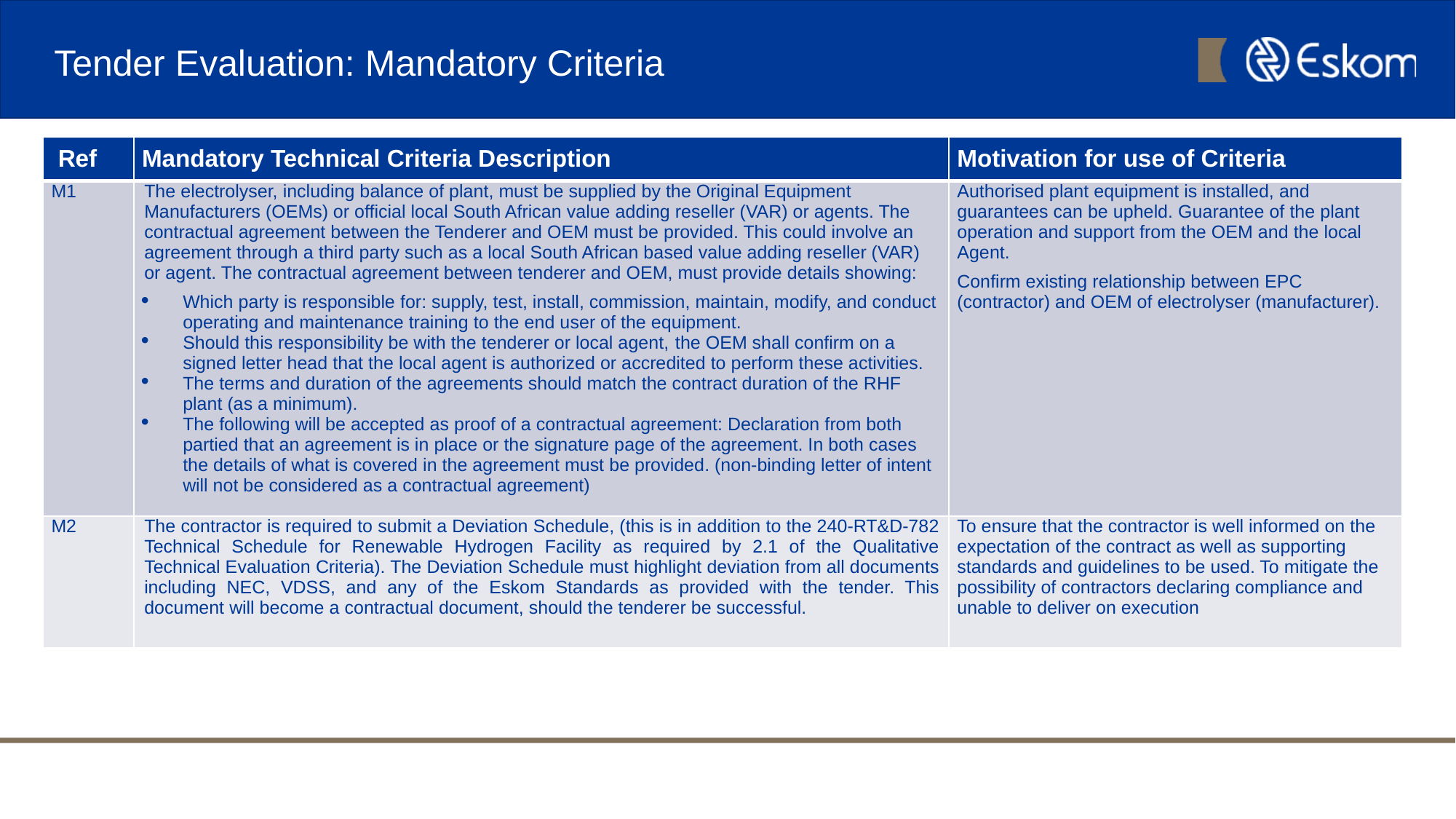

# Tender Evaluation: Mandatory Criteria
| Ref | Mandatory Technical Criteria Description | Motivation for use of Criteria |
| --- | --- | --- |
| M1 | The electrolyser, including balance of plant, must be supplied by the Original Equipment Manufacturers (OEMs) or official local South African value adding reseller (VAR) or agents. The contractual agreement between the Tenderer and OEM must be provided. This could involve an agreement through a third party such as a local South African based value adding reseller (VAR) or agent. The contractual agreement between tenderer and OEM, must provide details showing: Which party is responsible for: supply, test, install, commission, maintain, modify, and conduct operating and maintenance training to the end user of the equipment. Should this responsibility be with the tenderer or local agent, the OEM shall confirm on a signed letter head that the local agent is authorized or accredited to perform these activities. The terms and duration of the agreements should match the contract duration of the RHF plant (as a minimum).  The following will be accepted as proof of a contractual agreement: Declaration from both partied that an agreement is in place or the signature page of the agreement. In both cases the details of what is covered in the agreement must be provided. (non-binding letter of intent will not be considered as a contractual agreement) | Authorised plant equipment is installed, and guarantees can be upheld. Guarantee of the plant operation and support from the OEM and the local Agent. Confirm existing relationship between EPC (contractor) and OEM of electrolyser (manufacturer). |
| M2 | The contractor is required to submit a Deviation Schedule, (this is in addition to the 240-RT&D-782 Technical Schedule for Renewable Hydrogen Facility as required by 2.1 of the Qualitative Technical Evaluation Criteria). The Deviation Schedule must highlight deviation from all documents including NEC, VDSS, and any of the Eskom Standards as provided with the tender. This document will become a contractual document, should the tenderer be successful. | To ensure that the contractor is well informed on the expectation of the contract as well as supporting standards and guidelines to be used. To mitigate the possibility of contractors declaring compliance and unable to deliver on execution |